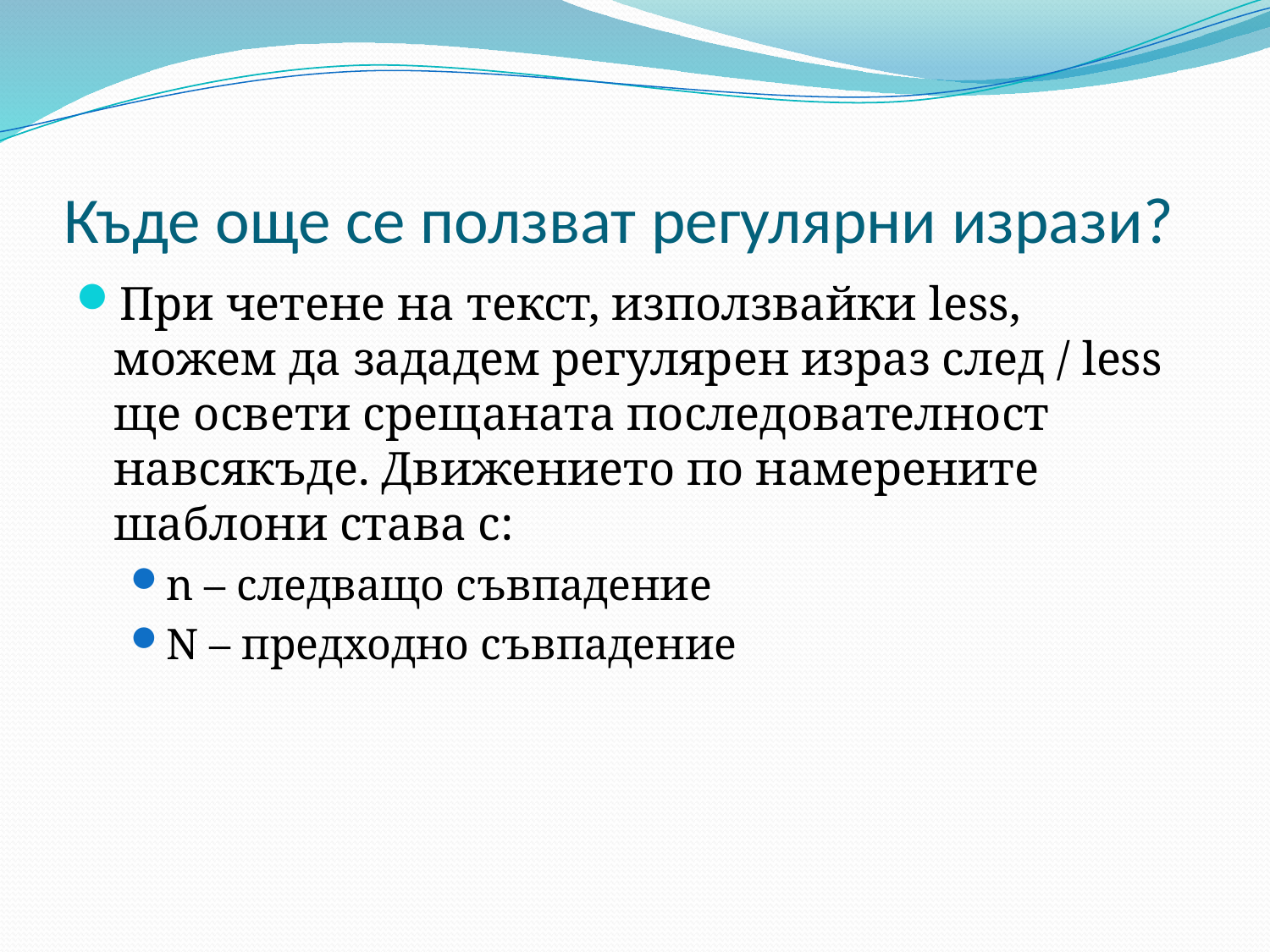

# Къде още се ползват регулярни изрази?
При четене на текст, използвайки less, можем да зададем регулярен израз след / less ще освети срещаната последователност навсякъде. Движението по намерените шаблони става с:
n – следващо съвпадение
N – предходно съвпадение